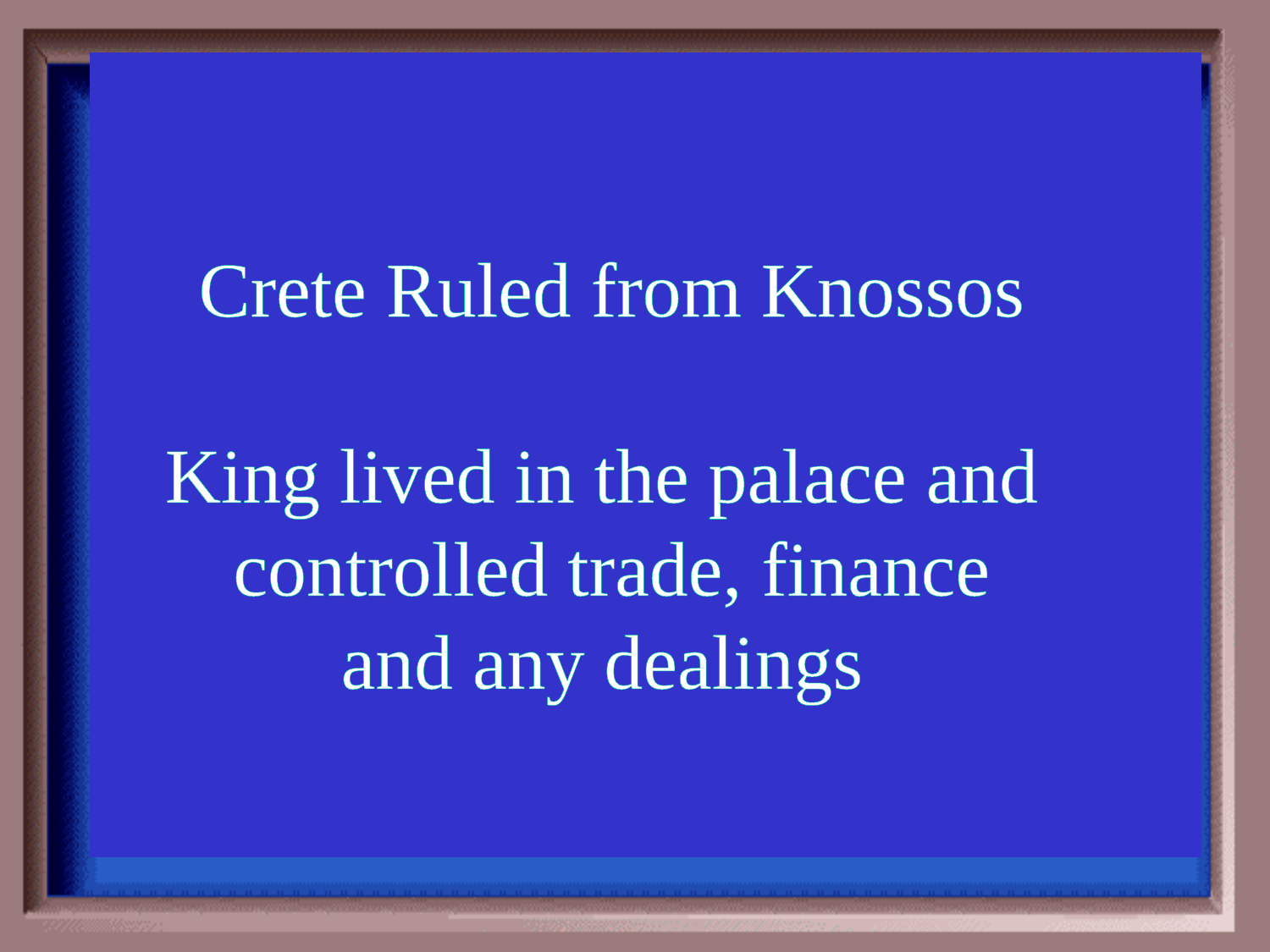

Category #3 $200 Question

Crete Ruled from Knossos

King lived in the palace and
controlled trade, finance
and any dealings